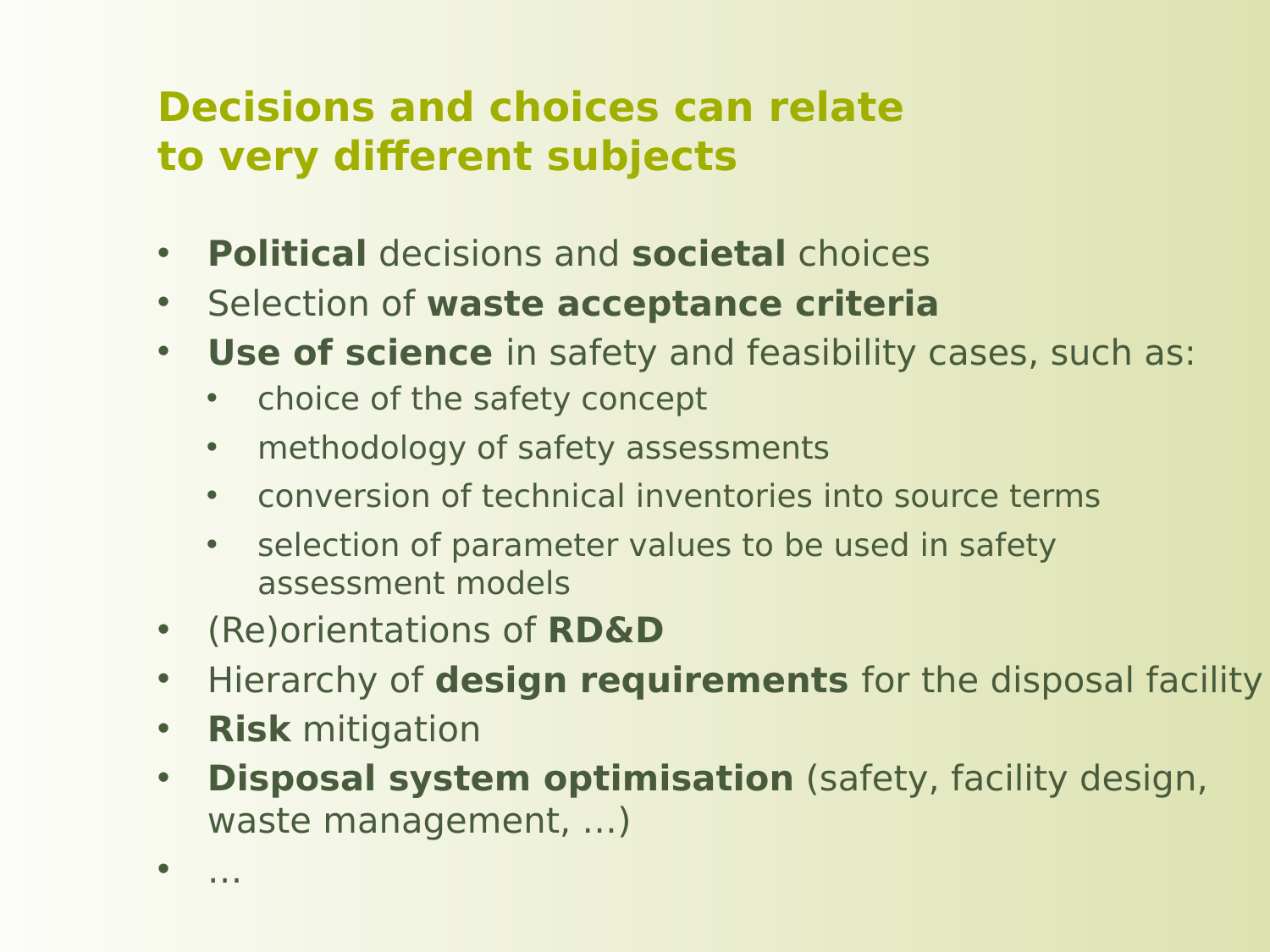

Decisions and choices can relate
to very different subjects
Political decisions and societal choices
Selection of waste acceptance criteria
Use of science in safety and feasibility cases, such as:
choice of the safety concept
methodology of safety assessments
conversion of technical inventories into source terms
selection of parameter values to be used in safety
assessment models
(Re)orientations of RD&D
Hierarchy of design requirements for the disposal facility
Risk mitigation
Disposal system optimisation (safety, facility design, waste management, …)
…